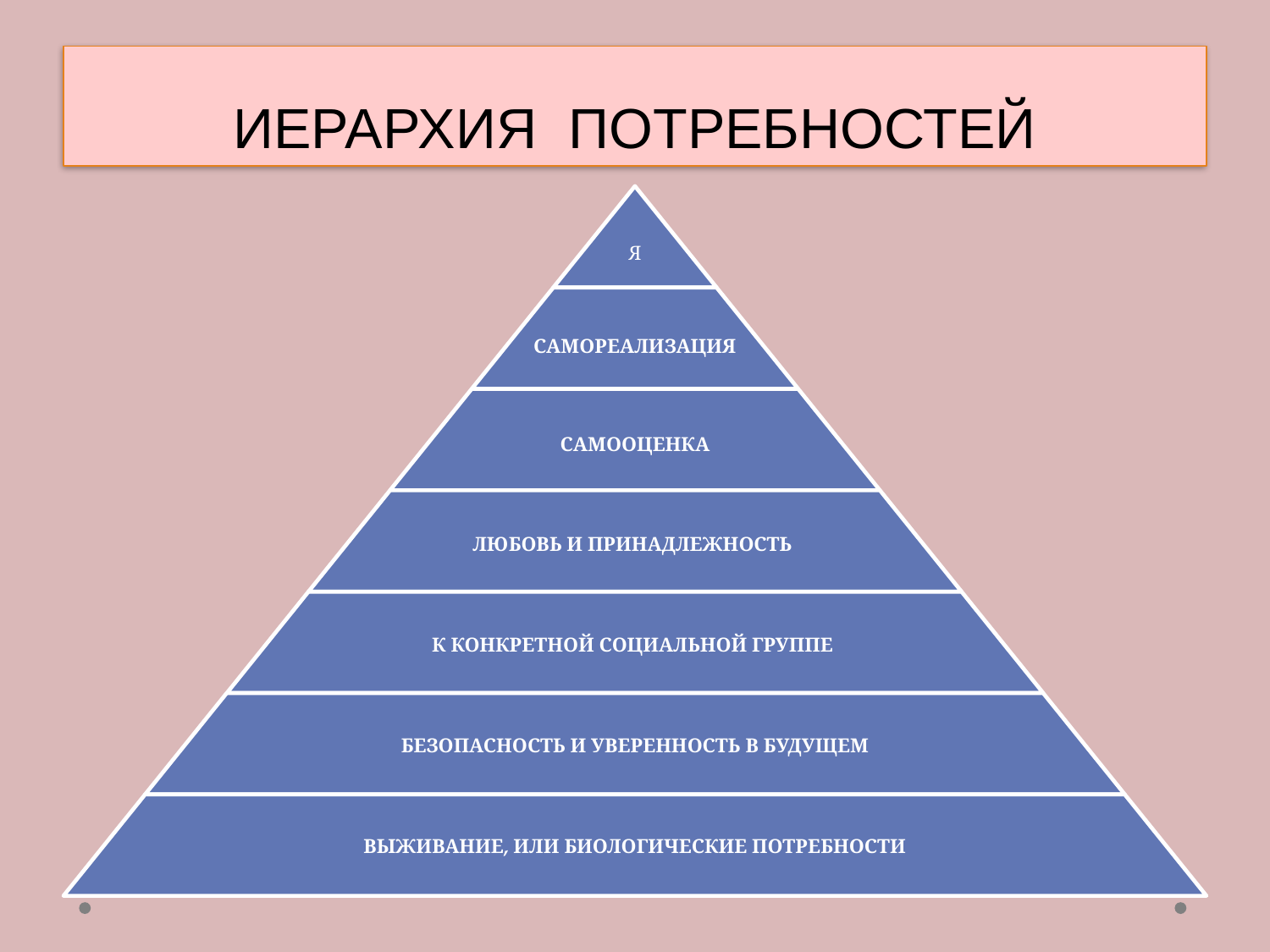

# ИЕРАРХИЯ  ПОТРЕБНОСТЕЙ
Я
САМОРЕАЛИЗАЦИЯ
САМООЦЕНКА
ЛЮБОВЬ И ПРИНАДЛЕЖНОСТЬ
К КОНКРЕТНОЙ СОЦИАЛЬНОЙ ГРУППЕ
БЕЗОПАСНОСТЬ И УВЕРЕННОСТЬ В БУДУЩЕМ
ВЫЖИВАНИЕ, ИЛИ БИОЛОГИЧЕСКИЕ ПОТРЕБНОСТИ